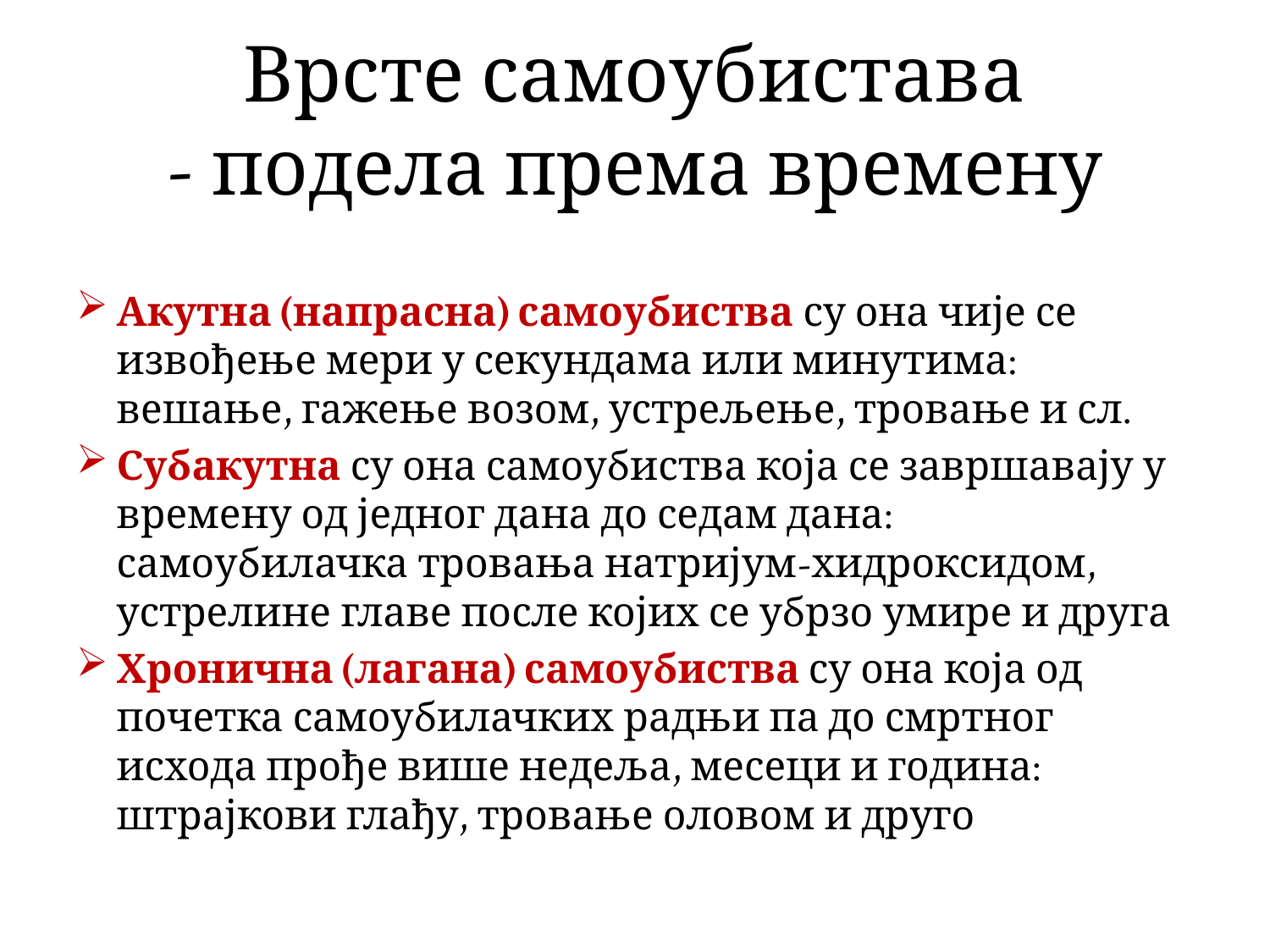

# Врсте самоубистава - подела према времену

Акутна (напрасна) самоубиства су она чије се извођење мери у секундама или минутима: вешање, гажење возом, устрељење, тровање и сл.
Субакутна су она самоубиства која се завршавају у времену од једног дана до седам дана: самоубилачка тровања натријум-хидроксидом, устрелине главе после којих се убрзо умире и друга
Хронична (лагана) самоубиства су она која од почетка самоубилачких радњи па до смртног исхода прође више недеља, месеци и година: штрајкови глађу, тровање оловом и друго